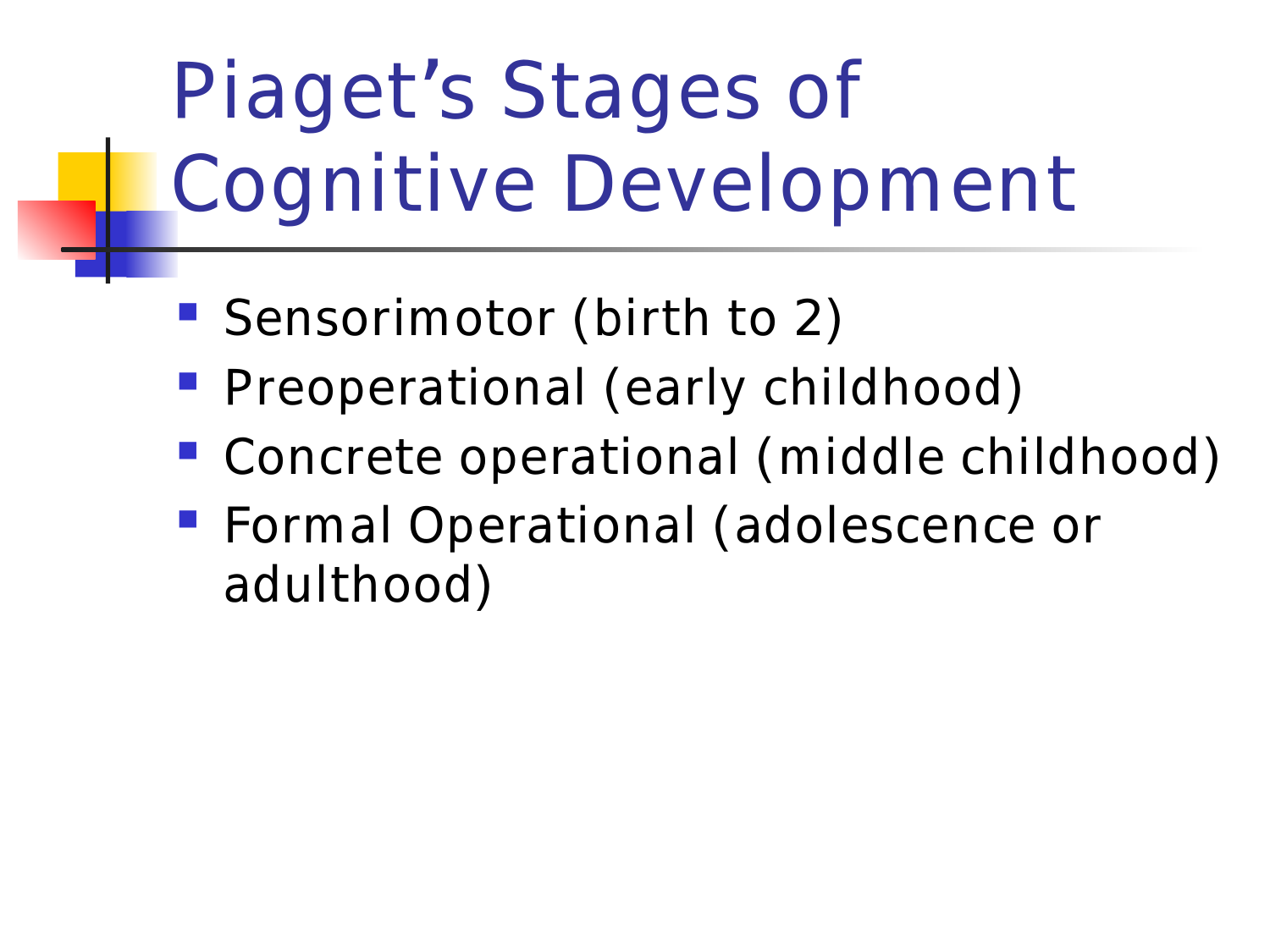

# Piaget’s Stages of Cognitive Development
Sensorimotor (birth to 2)
Preoperational (early childhood)
Concrete operational (middle childhood)
Formal Operational (adolescence or adulthood)